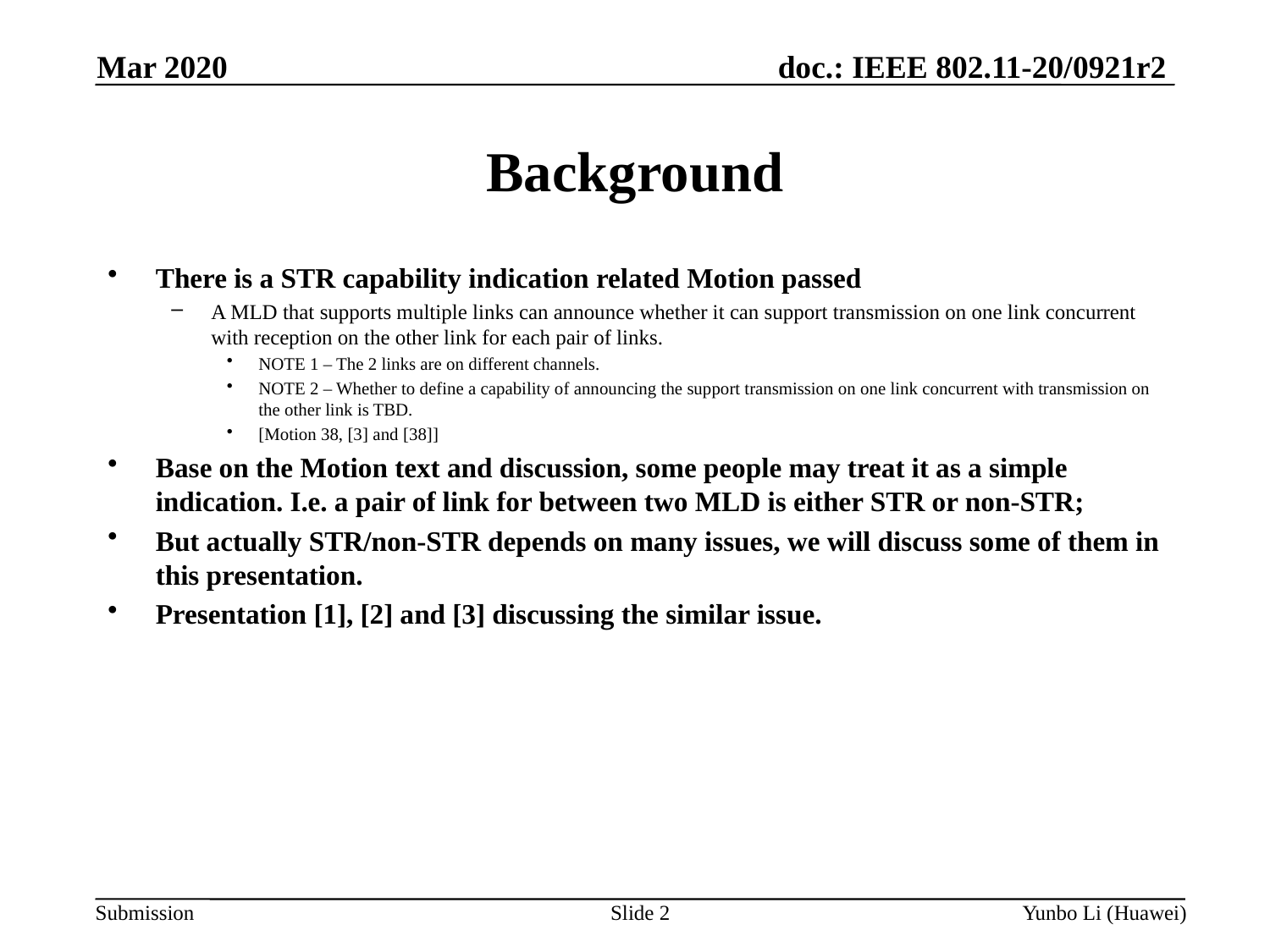

Mar 2020
Background
There is a STR capability indication related Motion passed
A MLD that supports multiple links can announce whether it can support transmission on one link concurrent with reception on the other link for each pair of links.
NOTE 1 – The 2 links are on different channels.
NOTE 2 – Whether to define a capability of announcing the support transmission on one link concurrent with transmission on the other link is TBD.
[Motion 38, [3] and [38]]
Base on the Motion text and discussion, some people may treat it as a simple indication. I.e. a pair of link for between two MLD is either STR or non-STR;
But actually STR/non-STR depends on many issues, we will discuss some of them in this presentation.
Presentation [1], [2] and [3] discussing the similar issue.

Slide 2
Yunbo Li (Huawei)